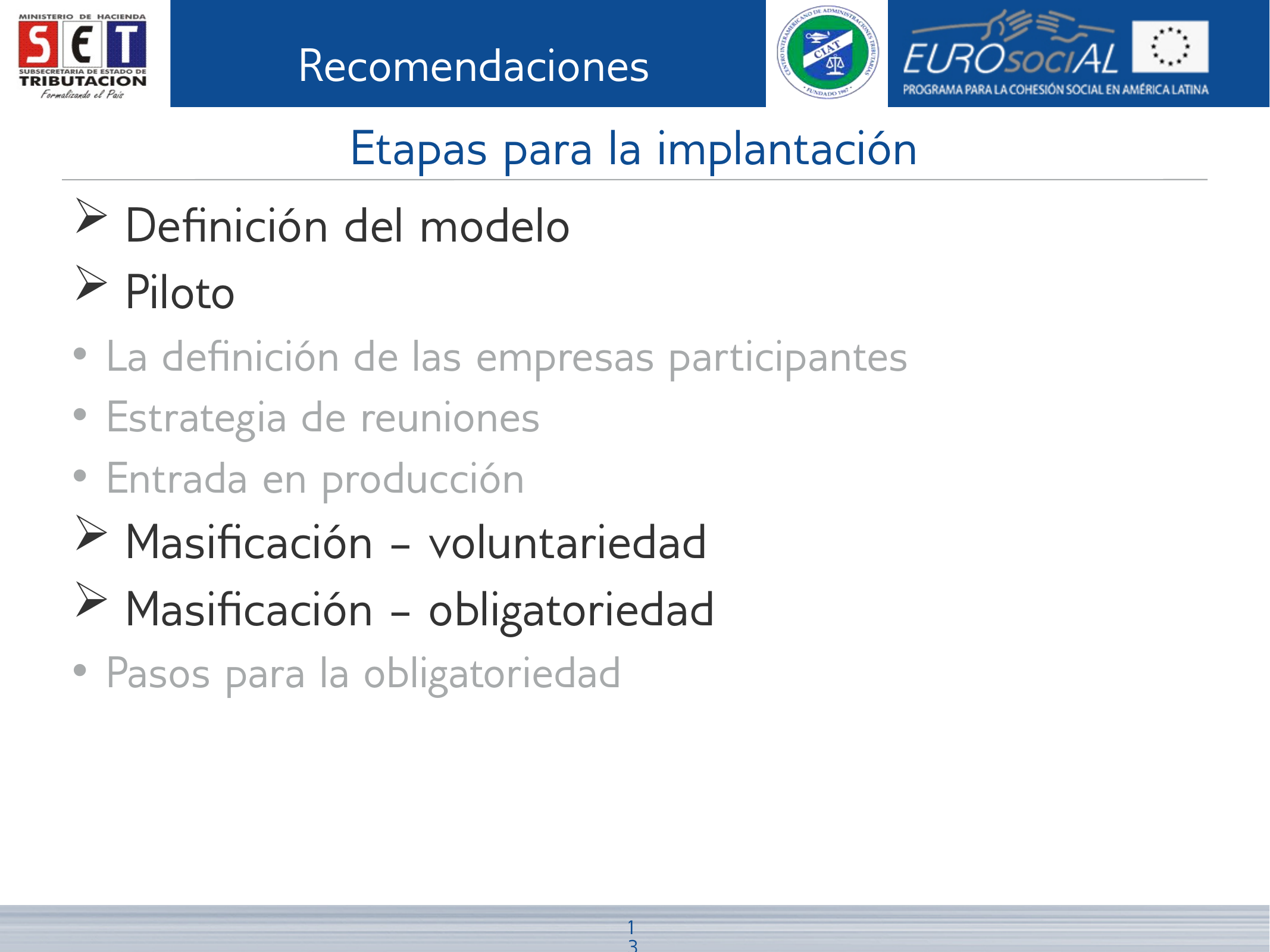

Recomendaciones
# Etapas para la implantación
Definición del modelo
Piloto
La definición de las empresas participantes
Estrategia de reuniones
Entrada en producción
Masificación – voluntariedad
Masificación – obligatoriedad
Pasos para la obligatoriedad
13